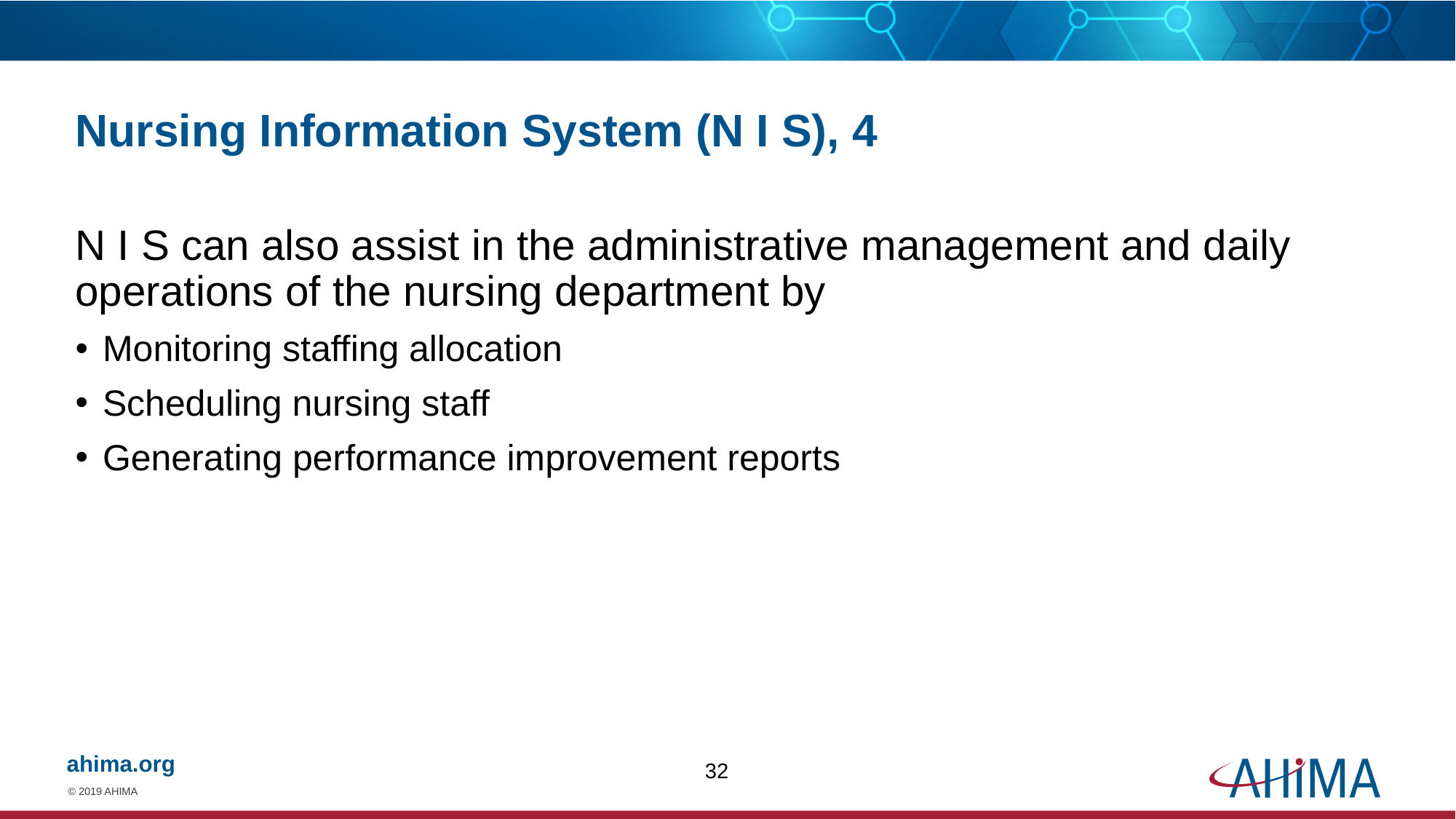

# Nursing Information System (N I S), 4
N I S can also assist in the administrative management and daily operations of the nursing department by
Monitoring staffing allocation
Scheduling nursing staff
Generating performance improvement reports